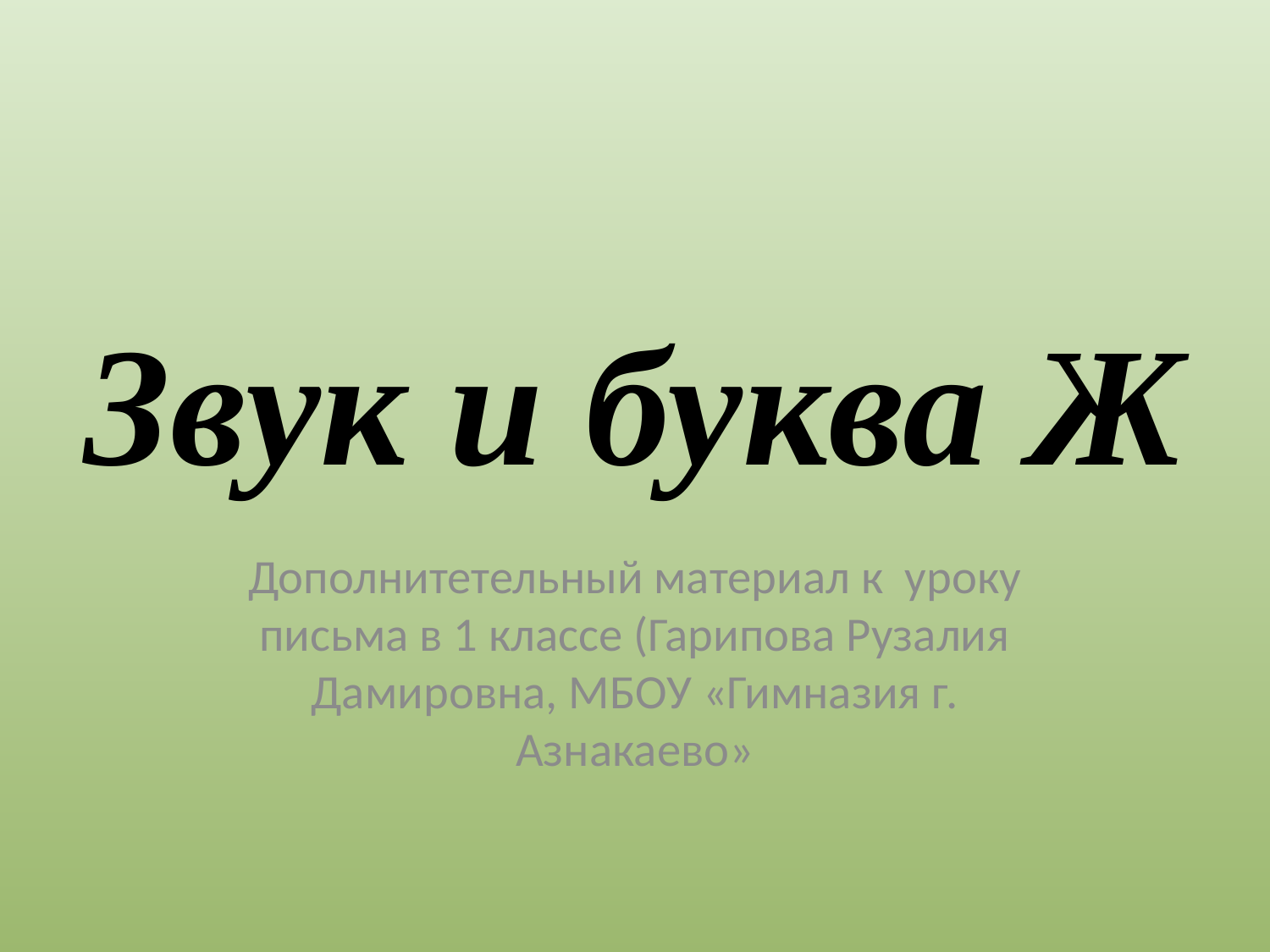

# Звук и буква Ж
Дополнитетельный материал к  уроку письма в 1 классе (Гарипова Рузалия Дамировна, МБОУ «Гимназия г. Азнакаево»